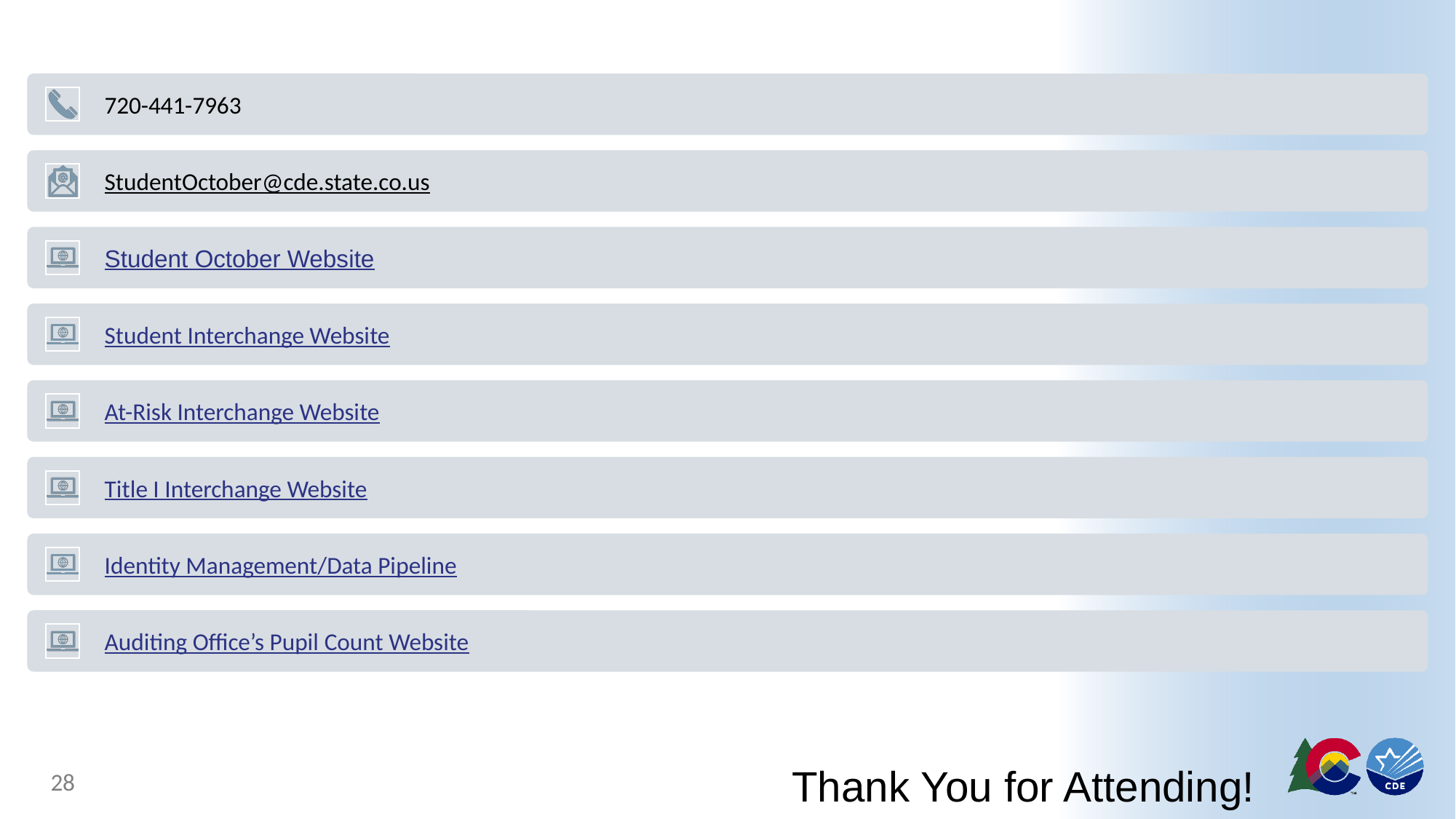

720-441-7963
StudentOctober@cde.state.co.us
Student October Website
Student Interchange Website
At-Risk Interchange Website
Title I Interchange Website
Identity Management/Data Pipeline
Auditing Office’s Pupil Count Website
# Thank You for Attending!
28